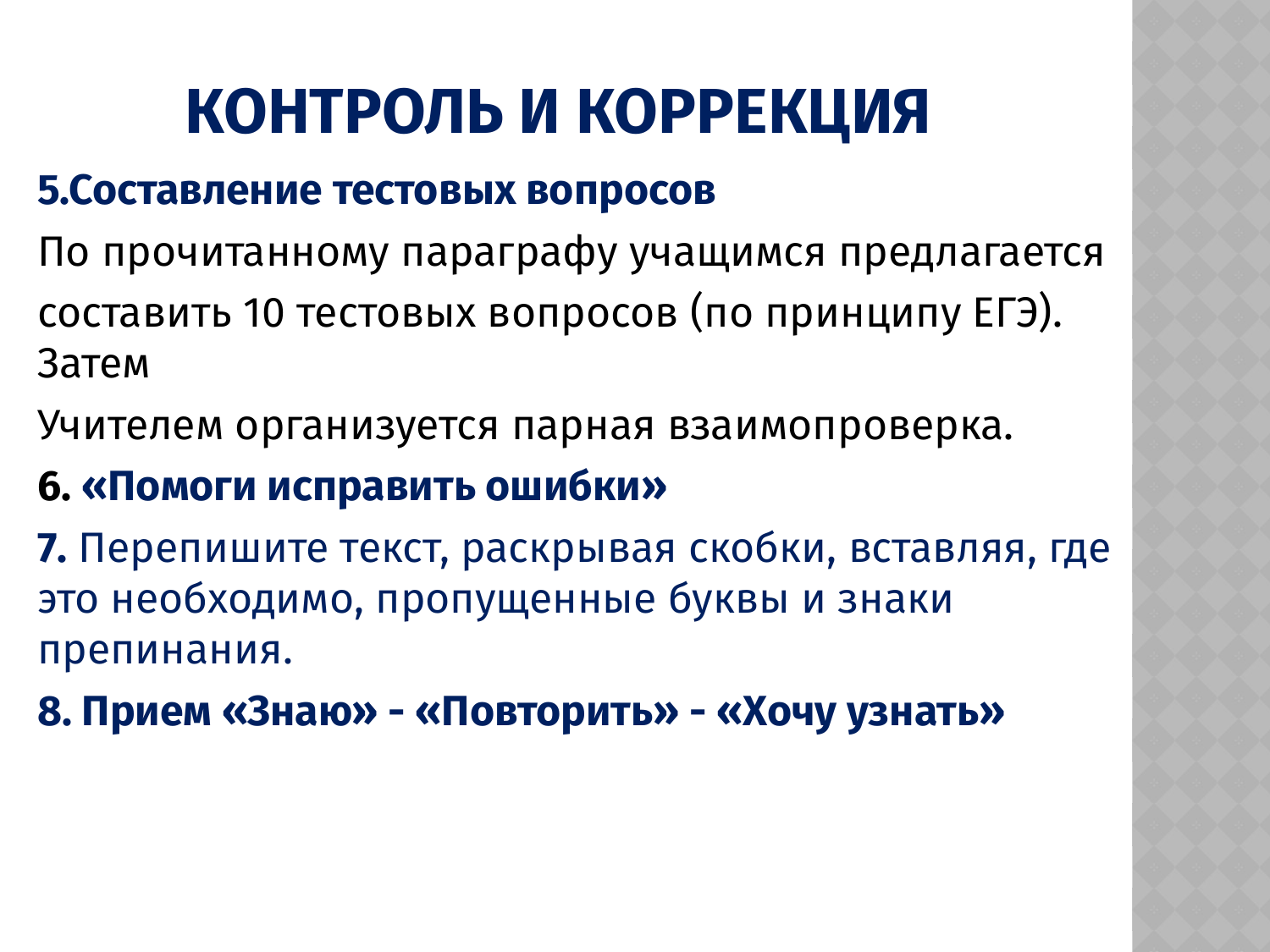

# Контроль и коррекция
5.Составление тестовых вопросов
По прочитанному параграфу учащимся предлагается
составить 10 тестовых вопросов (по принципу ЕГЭ). Затем
Учителем организуется парная взаимопроверка.
6. «Помоги исправить ошибки»
7. Перепишите текст, раскрывая скобки, вставляя, где это необходимо, пропущенные буквы и знаки препинания.
8. Прием «Знаю» - «Повторить» - «Хочу узнать»